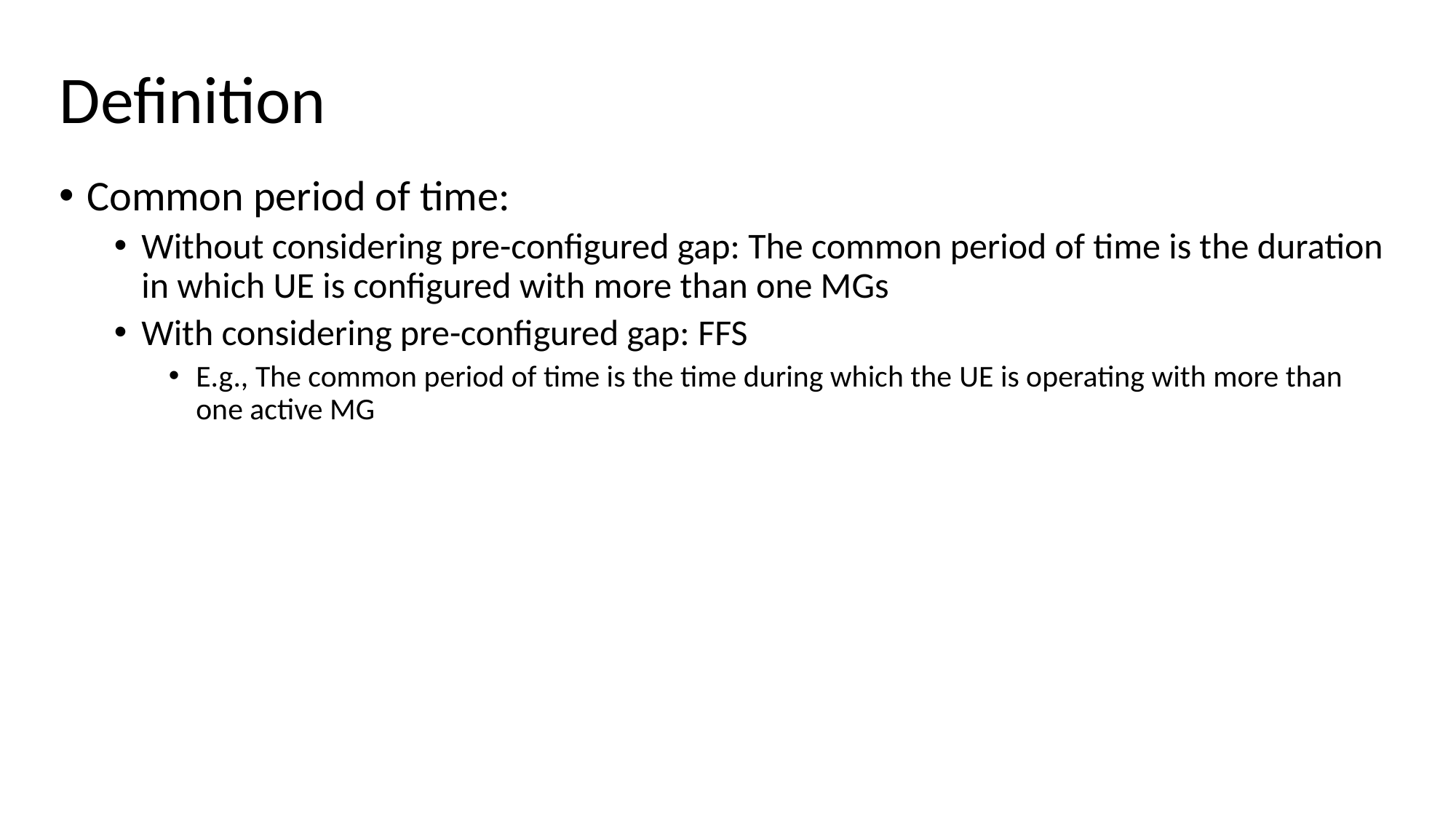

# Definition
Common period of time:
Without considering pre-configured gap: The common period of time is the duration in which UE is configured with more than one MGs
With considering pre-configured gap: FFS
E.g., The common period of time is the time during which the UE is operating with more than one active MG